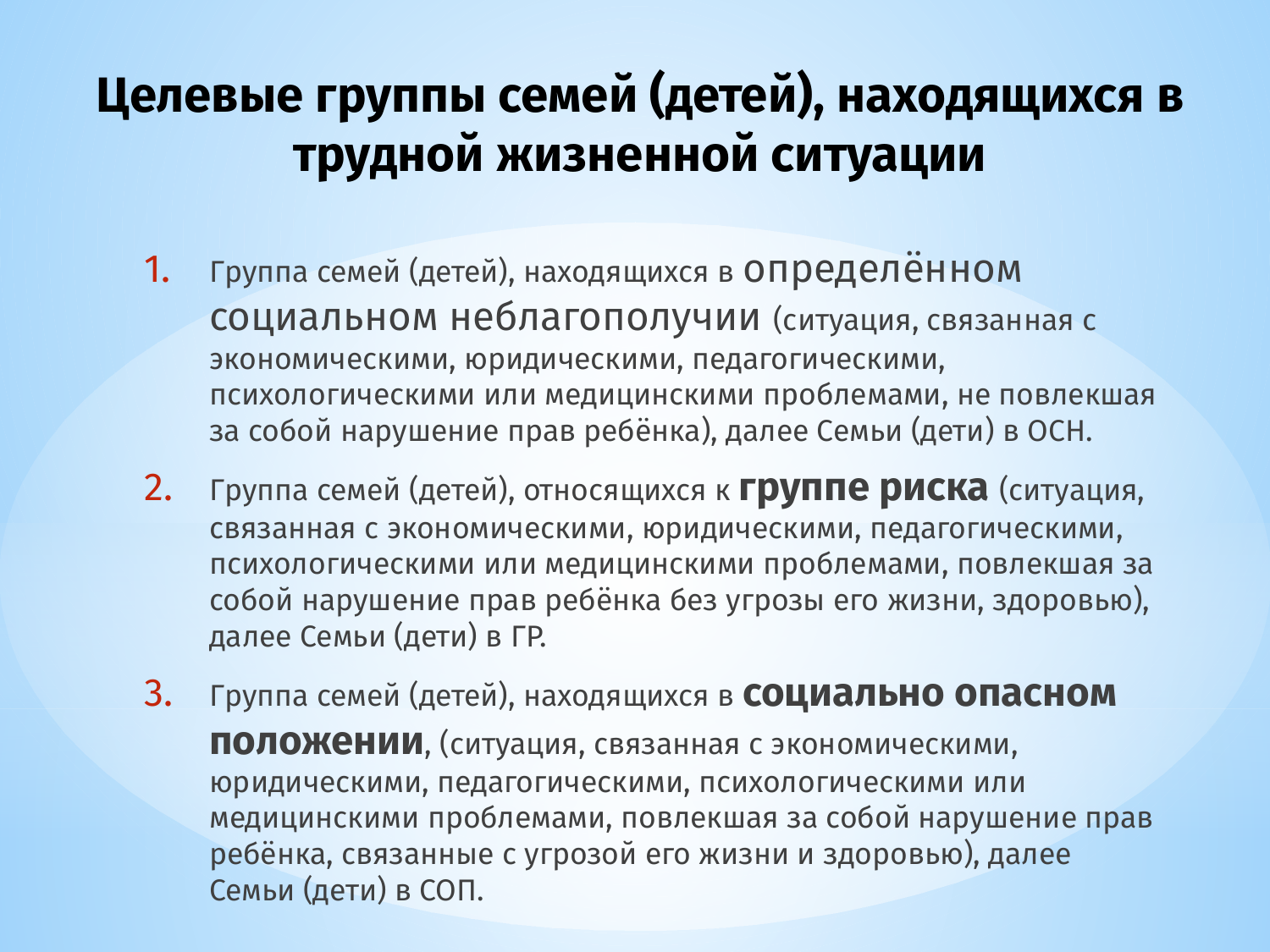

# Целевые группы семей (детей), находящихся в трудной жизненной ситуации
Группа семей (детей), находящихся в определённом социальном неблагополучии (ситуация, связанная с экономическими, юридическими, педагогическими, психологическими или медицинскими проблемами, не повлекшая за собой нарушение прав ребёнка), далее Семьи (дети) в ОСН.
Группа семей (детей), относящихся к группе риска (ситуация, связанная с экономическими, юридическими, педагогическими, психологическими или медицинскими проблемами, повлекшая за собой нарушение прав ребёнка без угрозы его жизни, здоровью), далее Семьи (дети) в ГР.
Группа семей (детей), находящихся в социально опасном положении, (ситуация, связанная с экономическими, юридическими, педагогическими, психологическими или медицинскими проблемами, повлекшая за собой нарушение прав ребёнка, связанные с угрозой его жизни и здоровью), далее Семьи (дети) в СОП.